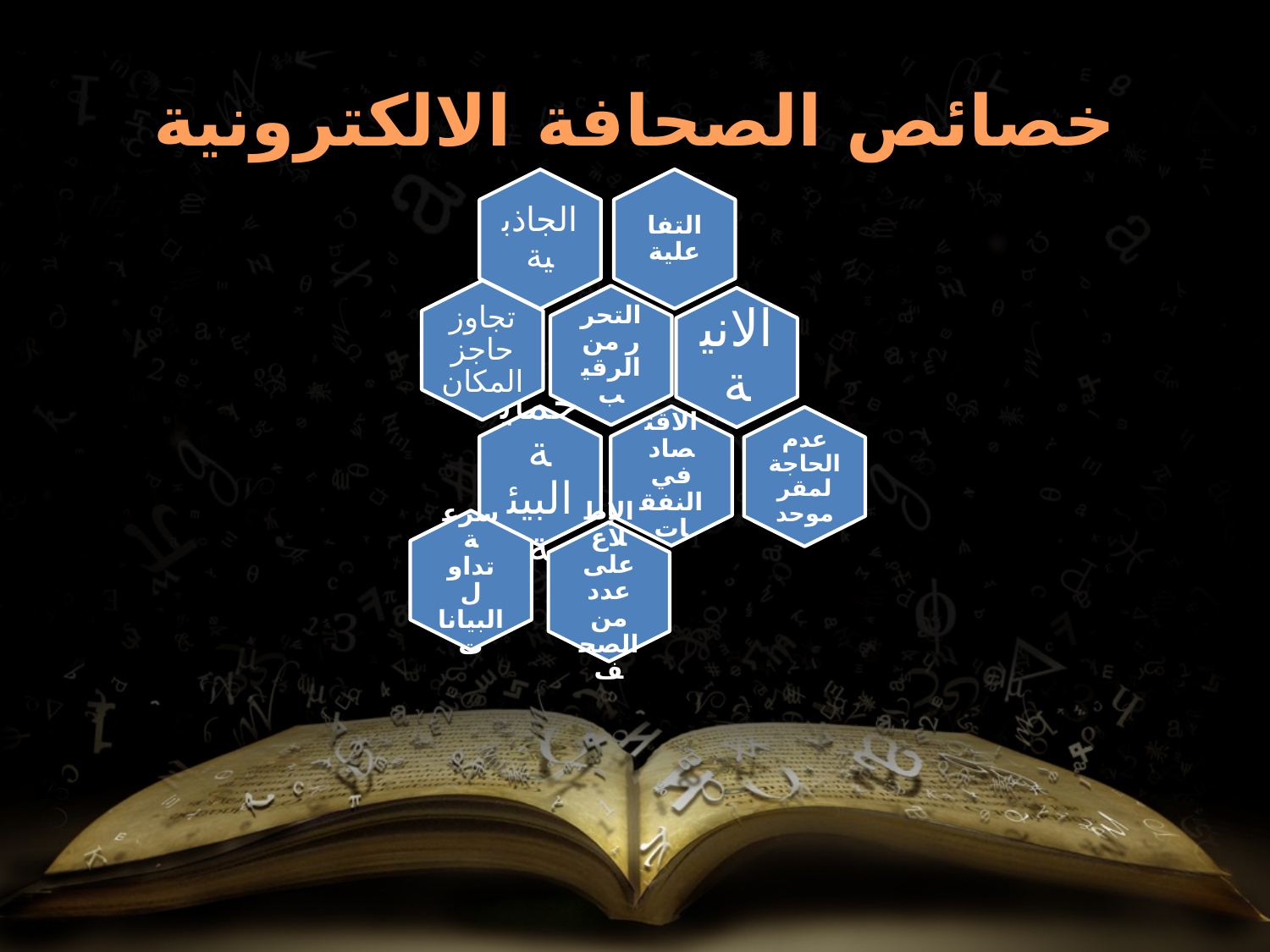

# خصائص الصحافة الالكترونية
التفاعلية

الجاذبية
التحرر من الرقيب

الانية
الاقتصاد في النفقات

حماية البيئة
سرعة تداول البيانات

عدم الحاجة لمقر موحد
الإطلاع على عدد من الصحف

تجاوز حاجز المكان